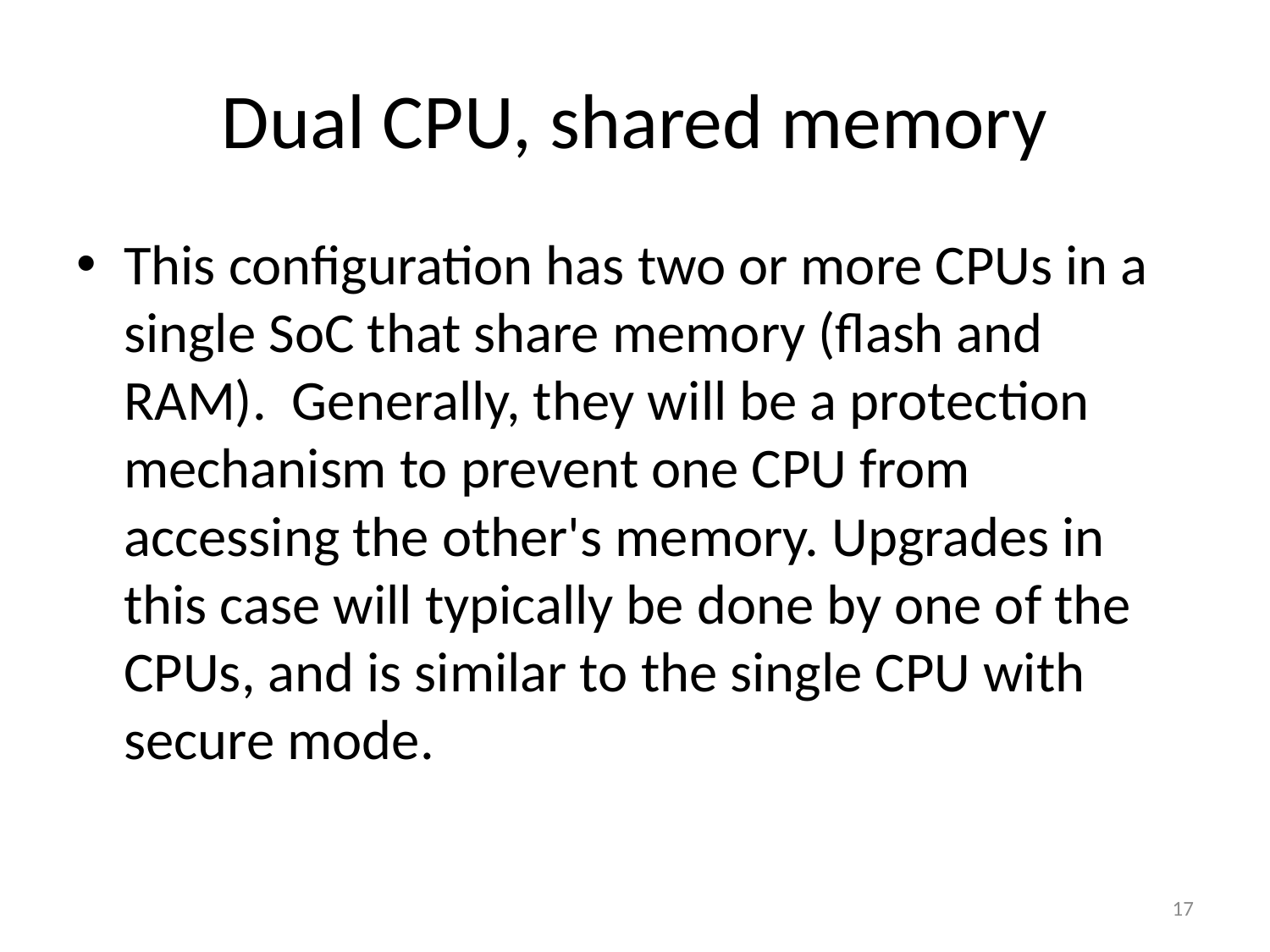

# Dual CPU, shared memory
This configuration has two or more CPUs in a single SoC that share memory (flash and RAM).  Generally, they will be a protection mechanism to prevent one CPU from accessing the other's memory. Upgrades in this case will typically be done by one of the CPUs, and is similar to the single CPU with secure mode.

17